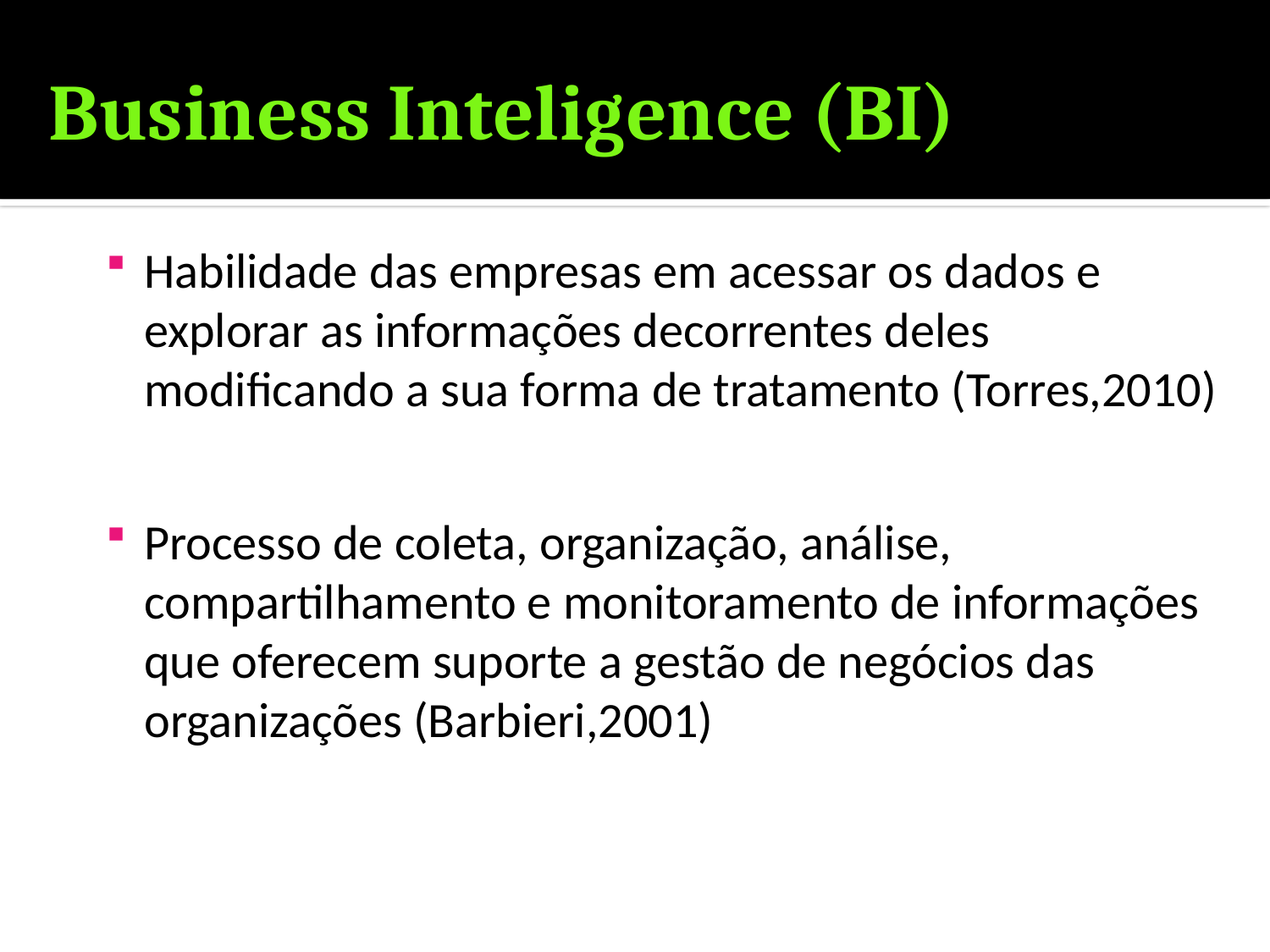

# Business Inteligence (BI)
Habilidade das empresas em acessar os dados e explorar as informações decorrentes deles modificando a sua forma de tratamento (Torres,2010)

Processo de coleta, organização, análise, compartilhamento e monitoramento de informações que oferecem suporte a gestão de negócios das organizações (Barbieri,2001)